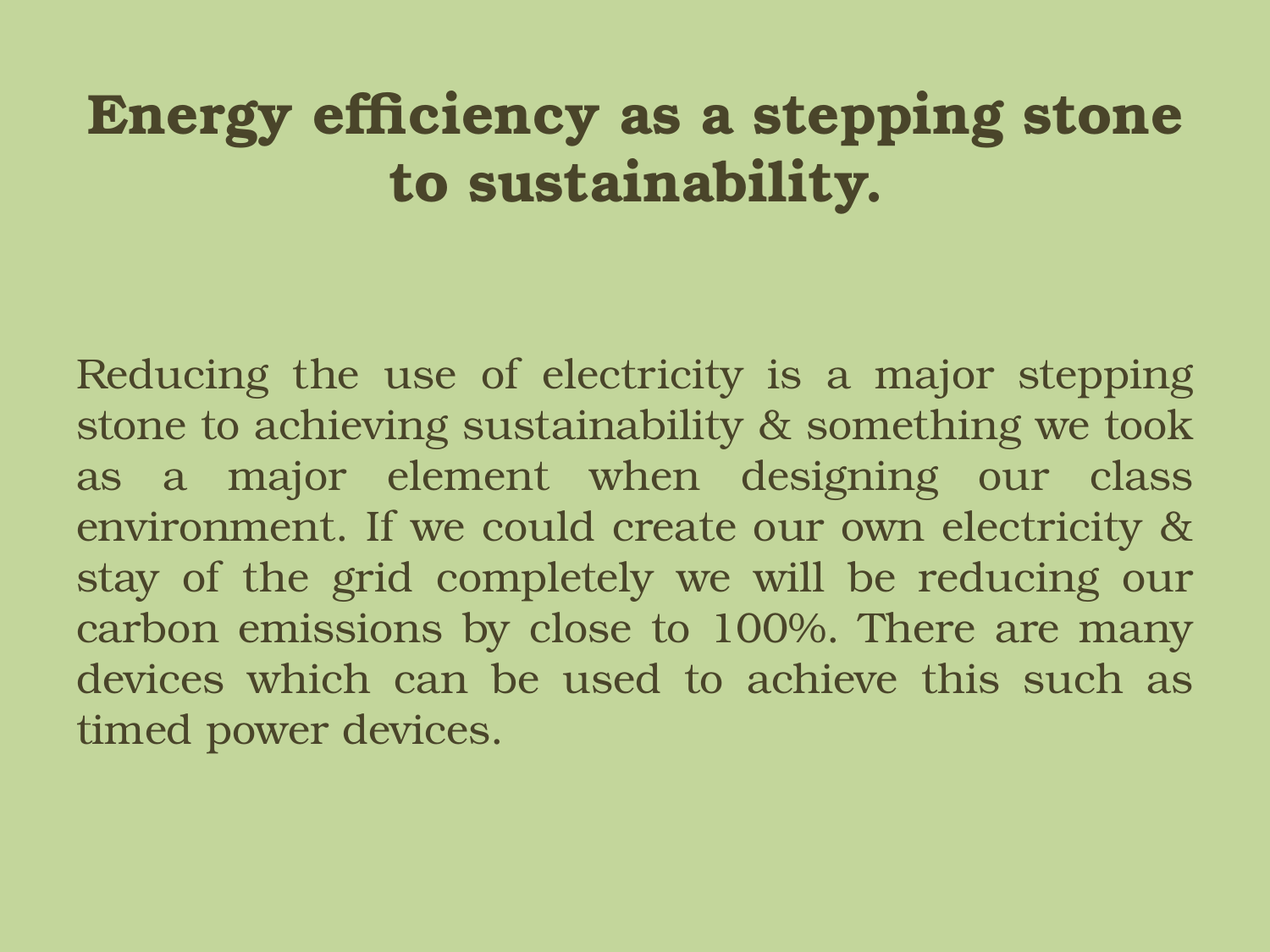

# Energy efficiency as a stepping stone to sustainability.

Reducing the use of electricity is a major stepping stone to achieving sustainability & something we took as a major element when designing our class environment. If we could create our own electricity & stay of the grid completely we will be reducing our carbon emissions by close to 100%. There are many devices which can be used to achieve this such as timed power devices.